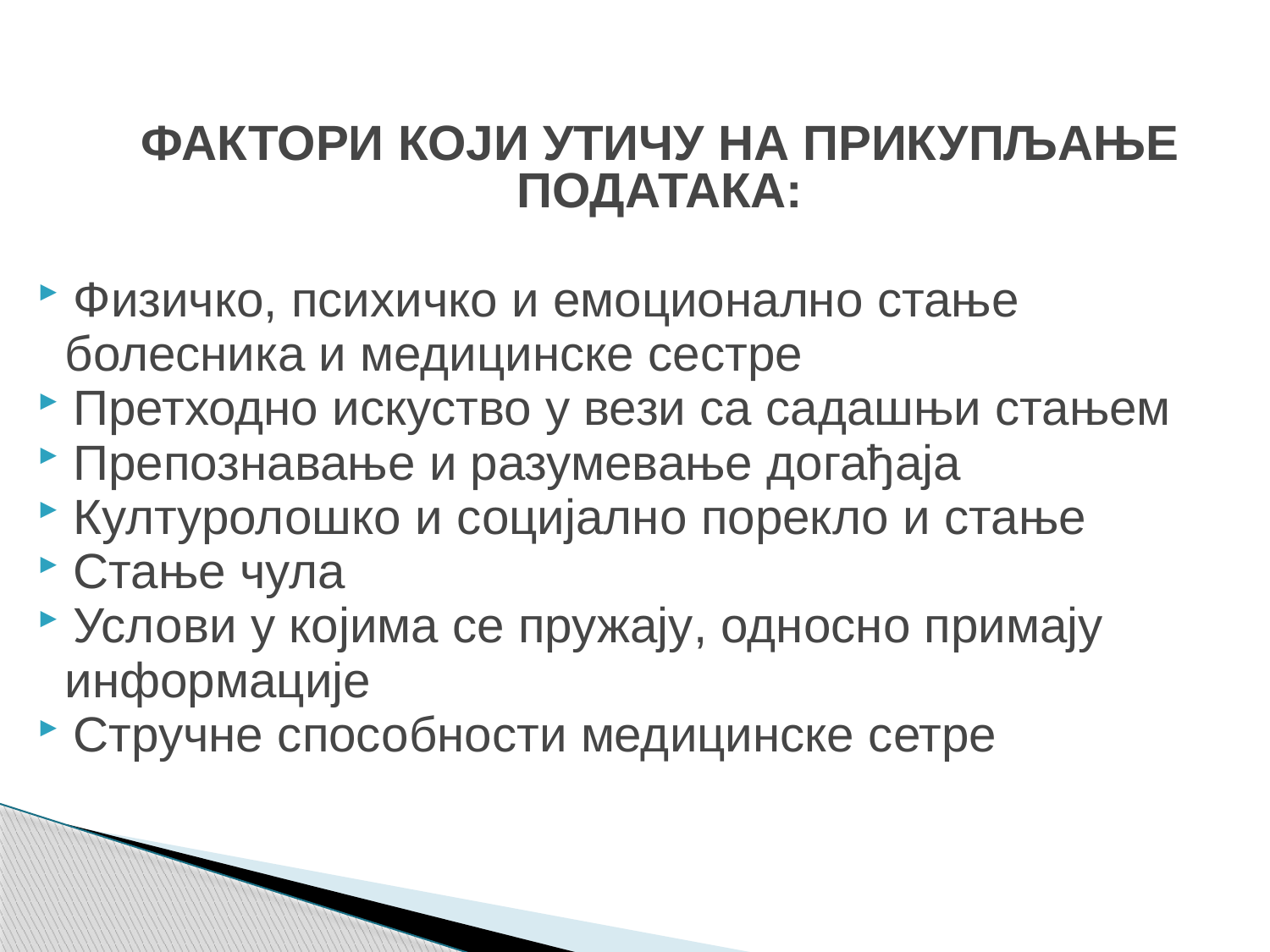

ФАКТОРИ КОЈИ УТИЧУ НА ПРИКУПЉАЊЕ ПОДАТАКА:

 Физичко, психичко и емоционално стање
  болесника и медицинске сестре
 Претходно искуство у вези са садашњи стањем
 Препознавање и разумевање догађаја
 Културолошко и социјално порекло и стање
 Стање чула
 Услови у којима се пружају, односно примају
  информације
 Стручне способности медицинске сетре